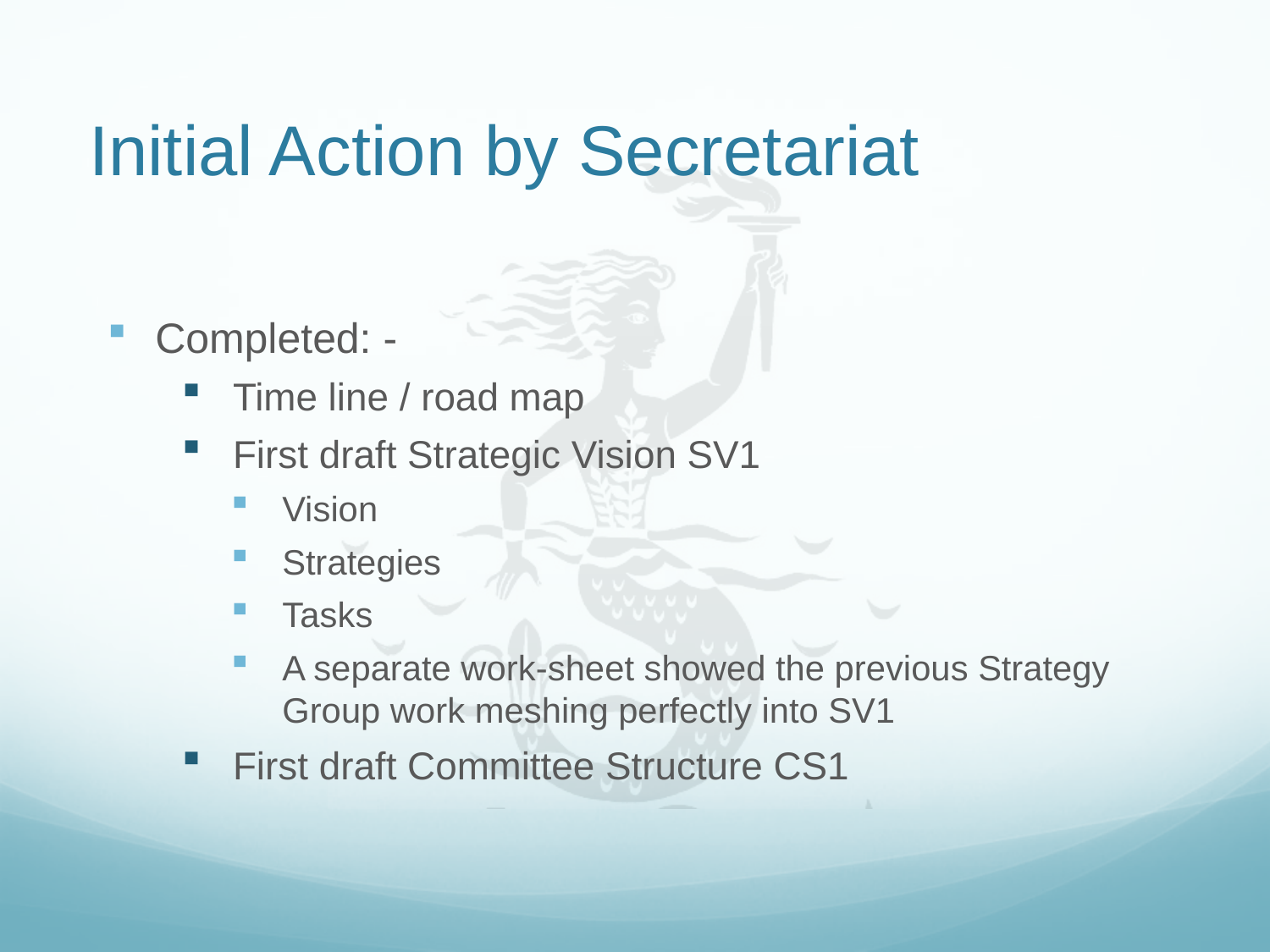

# Initial Action by Secretariat
Completed: -
Time line / road map
First draft Strategic Vision SV1
Vision
Strategies
Tasks
A separate work-sheet showed the previous Strategy Group work meshing perfectly into SV1
First draft Committee Structure CS1